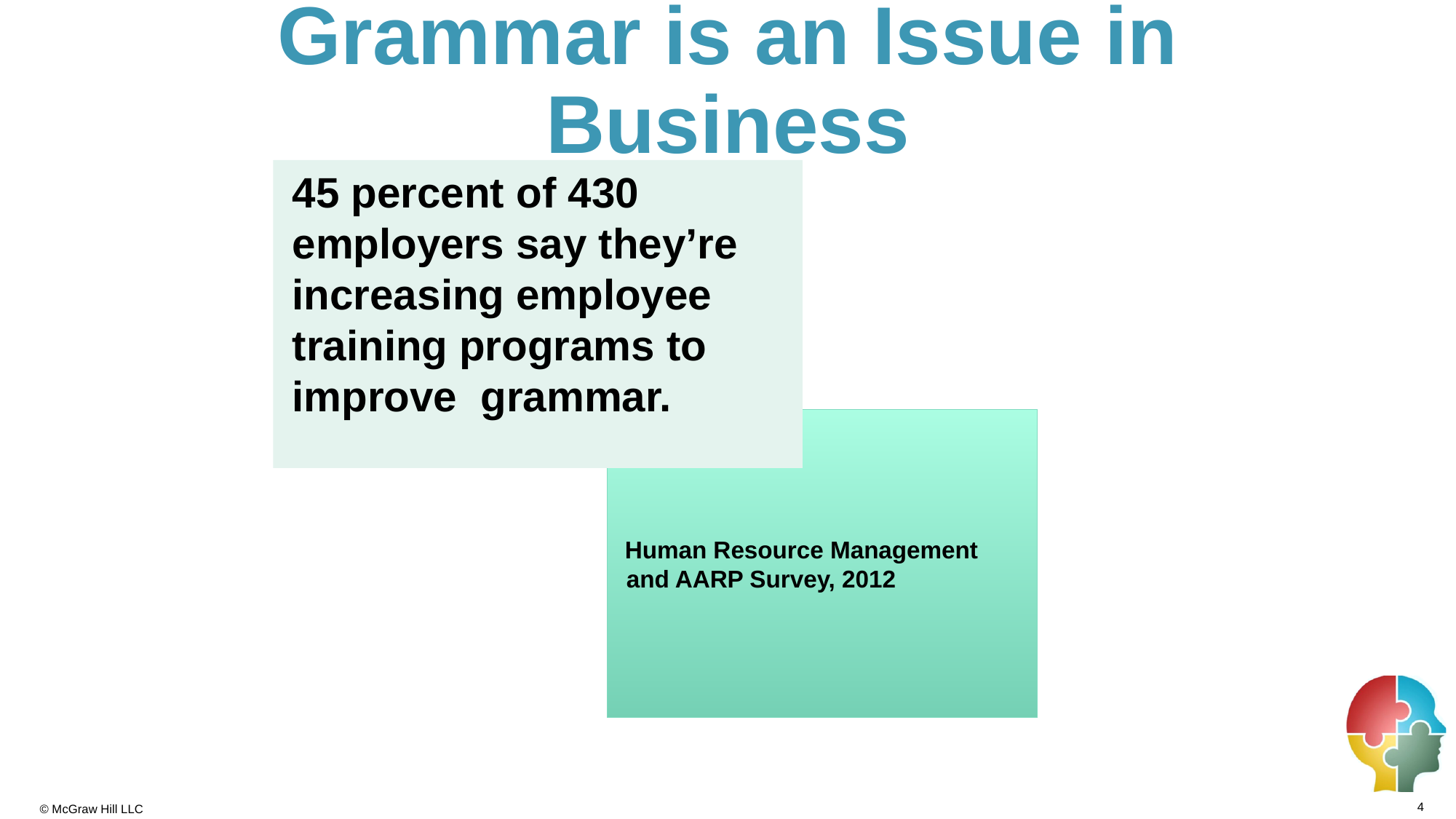

# Grammar is an Issue in Business
45 percent of 430 employers say they’re increasing employee training programs to improve  grammar.
 Human Resource Management and AARP Survey, 2012
4